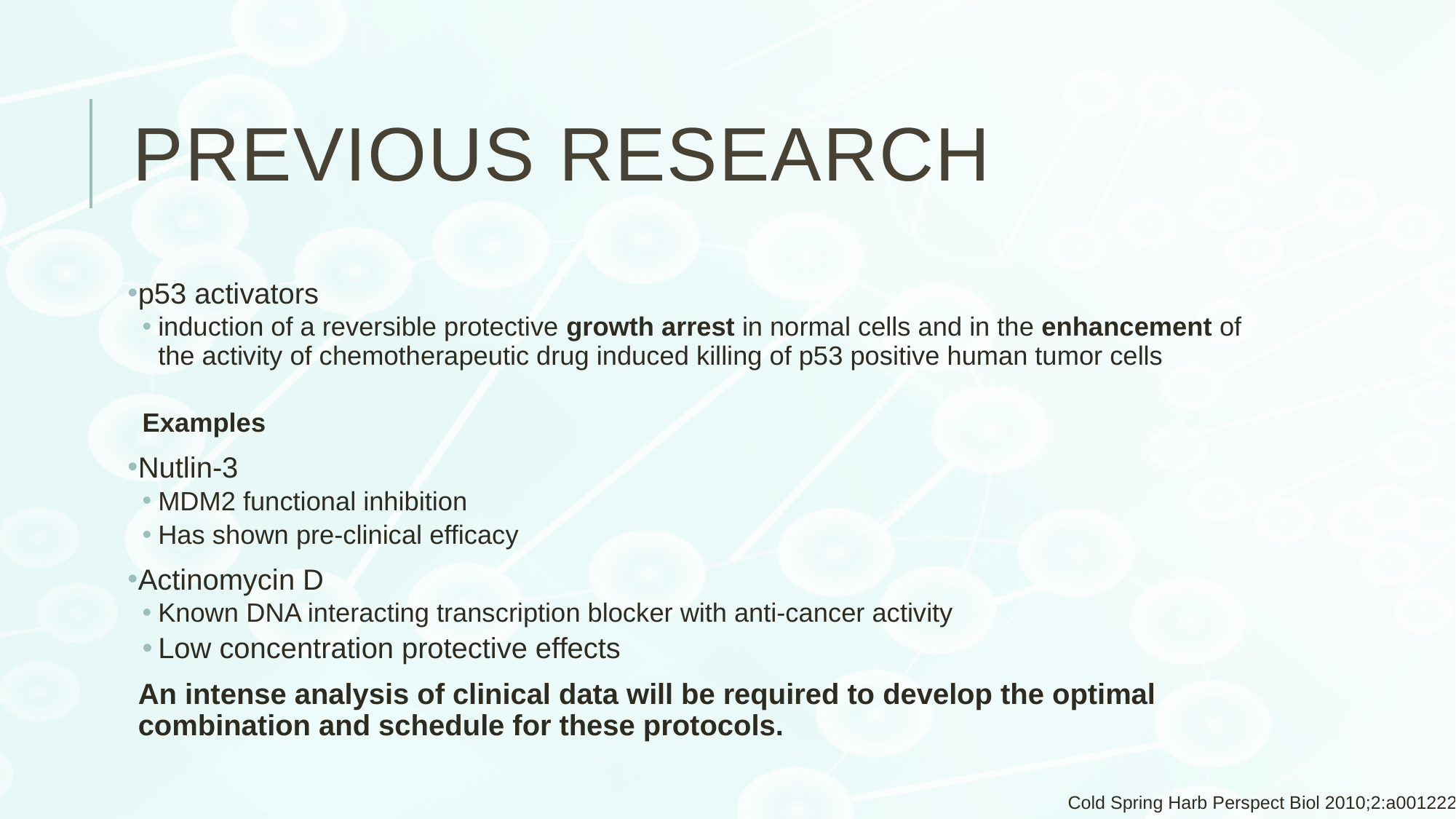

# Previous research
p53 activators
induction of a reversible protective growth arrest in normal cells and in the enhancement of the activity of chemotherapeutic drug induced killing of p53 positive human tumor cells

Examples
Nutlin-3
MDM2 functional inhibition
Has shown pre-clinical efficacy
Actinomycin D
Known DNA interacting transcription blocker with anti-cancer activity
Low concentration protective effects
An intense analysis of clinical data will be required to develop the optimal combination and schedule for these protocols.

Cold Spring Harb Perspect Biol 2010;2:a001222